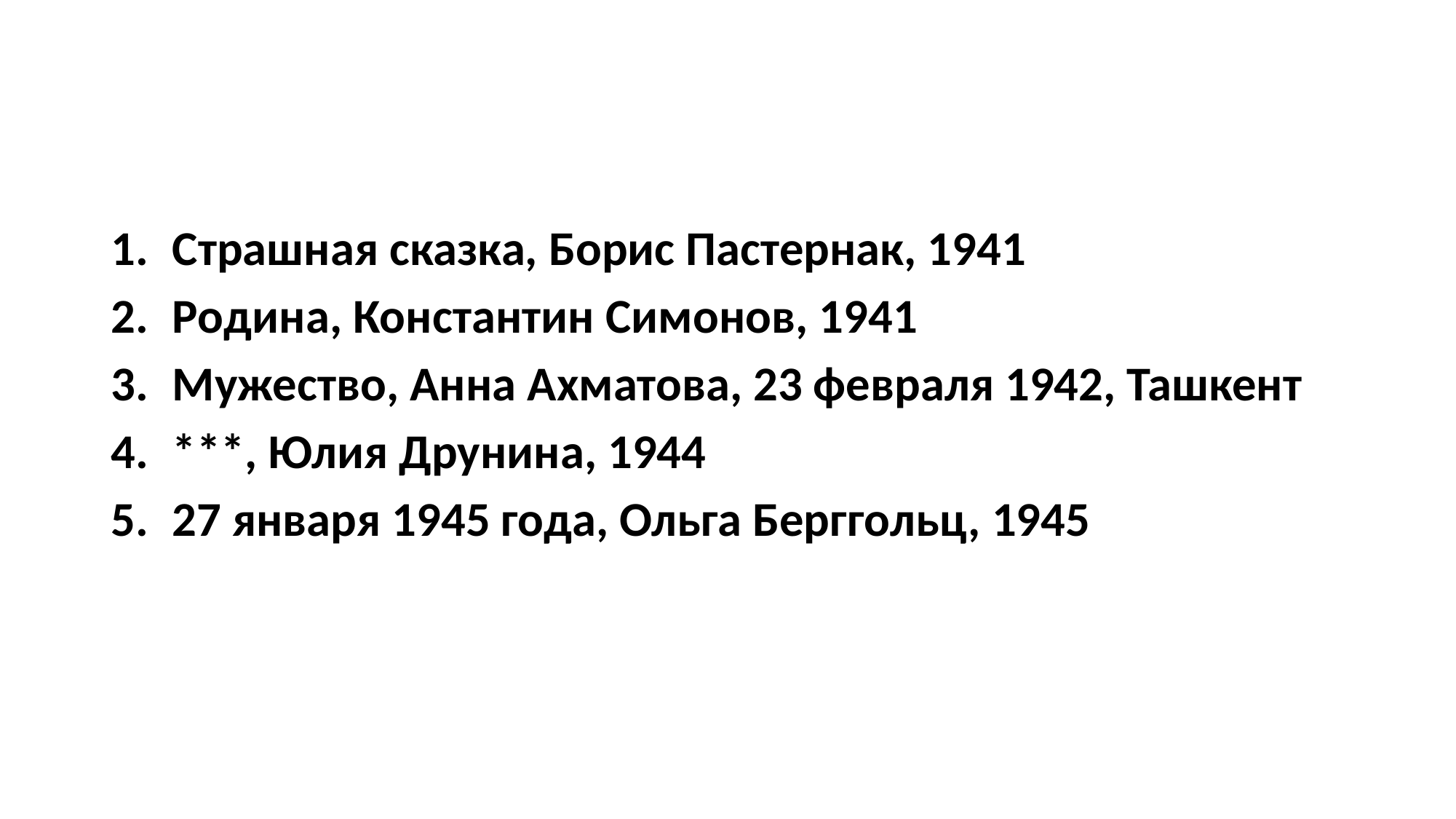

#
Страшная сказка, Борис Пастернак, 1941
Родина, Константин Симонов, 1941
Мужество, Анна Ахматова, 23 февраля 1942, Ташкент
***, Юлия Друнина, 1944
27 января 1945 года, Ольга Берггольц, 1945